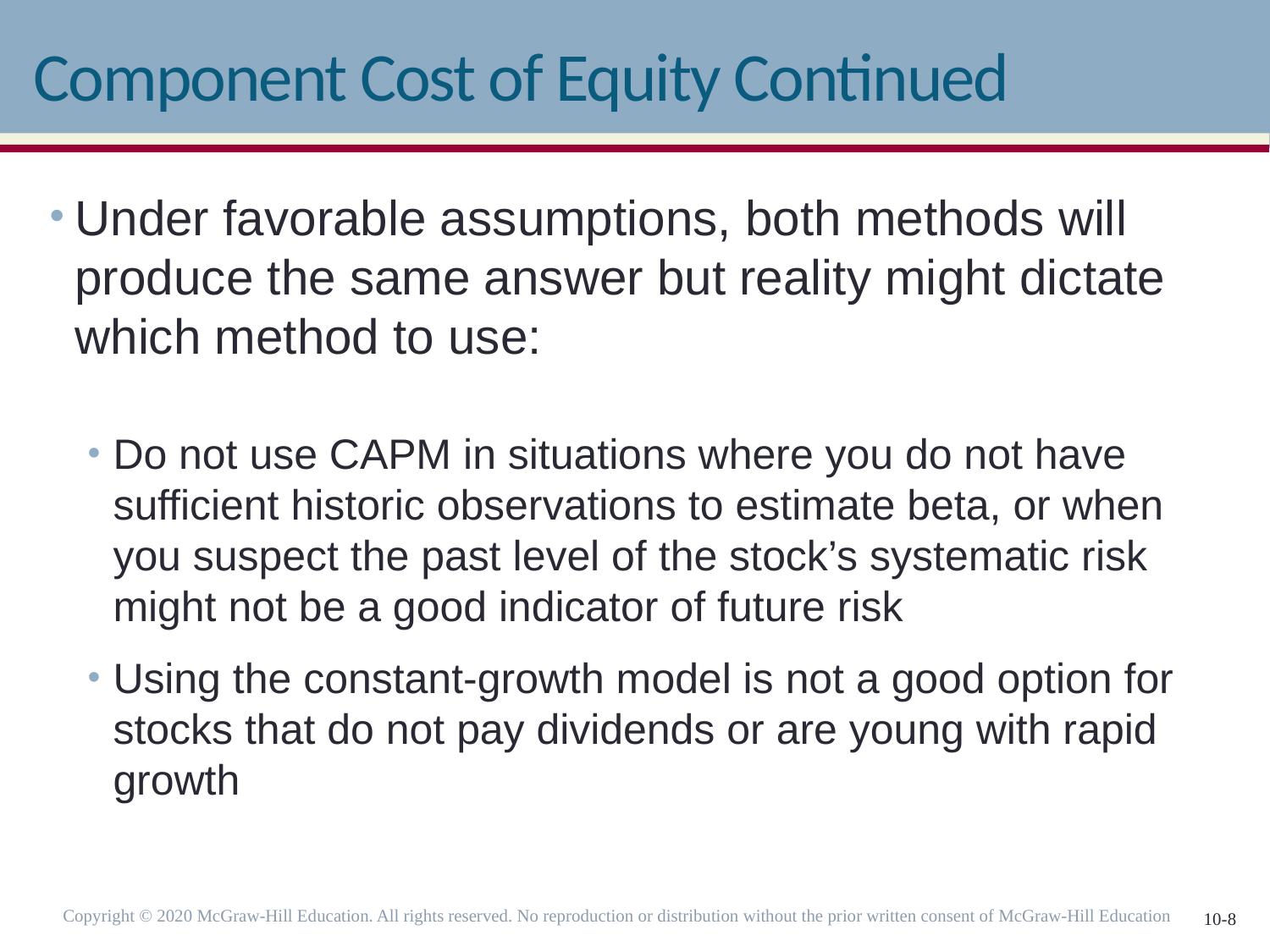

# Component Cost of Equity Continued
Under favorable assumptions, both methods will produce the same answer but reality might dictate which method to use:

Do not use CAPM in situations where you do not have sufficient historic observations to estimate beta, or when you suspect the past level of the stock’s systematic risk might not be a good indicator of future risk
Using the constant-growth model is not a good option for stocks that do not pay dividends or are young with rapid growth
Copyright © 2020 McGraw-Hill Education. All rights reserved. No reproduction or distribution without the prior written consent of McGraw-Hill Education